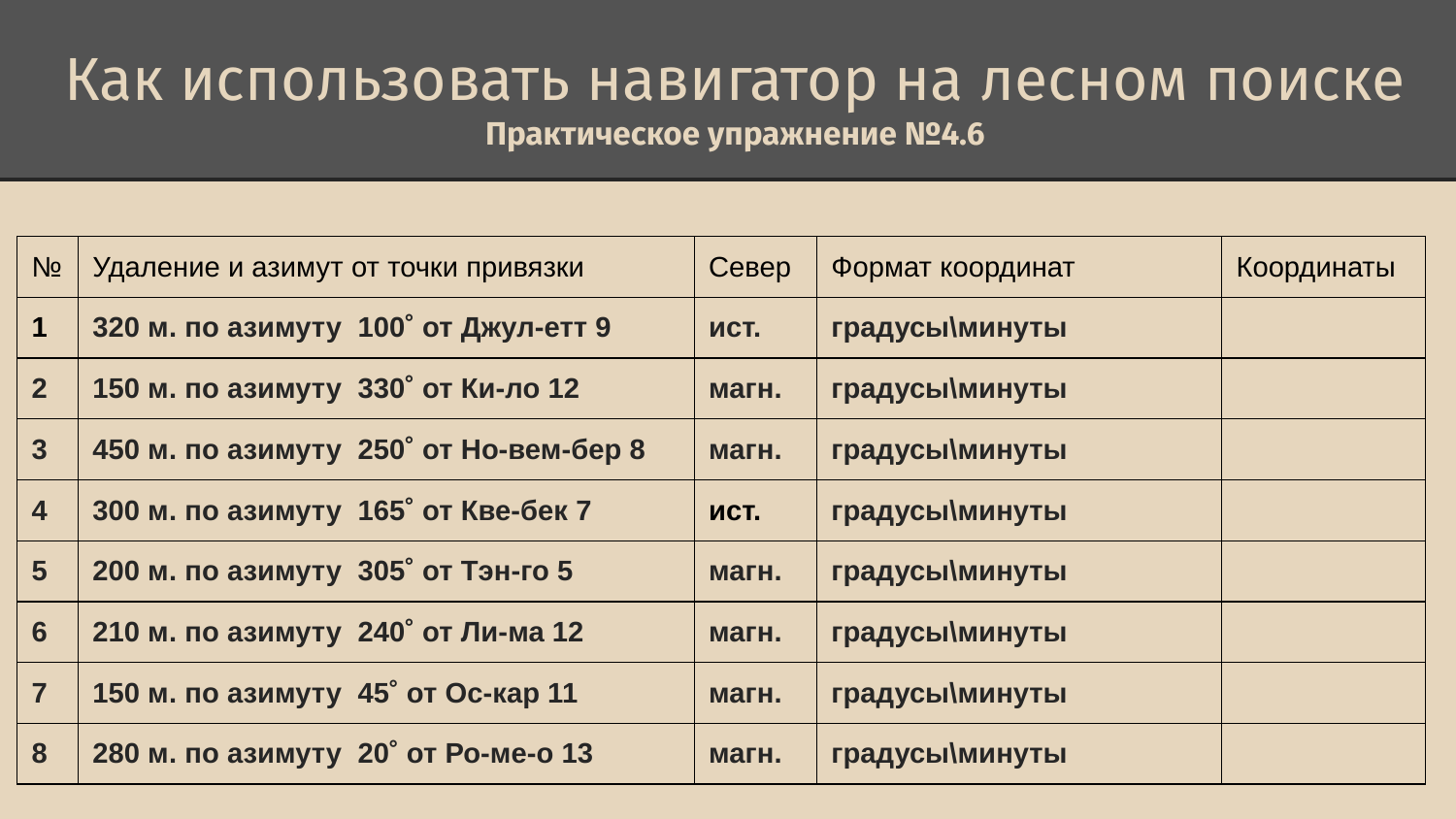

# Как использовать навигатор на лесном поиске
Практическое упражнение №4.6
| № | Удаление и азимут от точки привязки | Север | Формат координат | Координаты |
| --- | --- | --- | --- | --- |
| 1 | 320 м. по азимуту 100˚ от Джул-етт 9 | ист. | градусы\минуты |  |
| 2 | 150 м. по азимуту 330˚ от Ки-ло 12 | магн. | градусы\минуты |  |
| 3 | 450 м. по азимуту 250˚ от Но-вем-бер 8 | магн. | градусы\минуты |  |
| 4 | 300 м. по азимуту 165˚ от Кве-бек 7 | ист. | градусы\минуты |  |
| 5 | 200 м. по азимуту 305˚ от Тэн-го 5 | магн. | градусы\минуты |  |
| 6 | 210 м. по азимуту 240˚ от Ли-ма 12 | магн. | градусы\минуты |  |
| 7 | 150 м. по азимуту 45˚ от Ос-кар 11 | магн. | градусы\минуты |  |
| 8 | 280 м. по азимуту 20˚ от Ро-ме-о 13 | магн. | градусы\минуты |  |